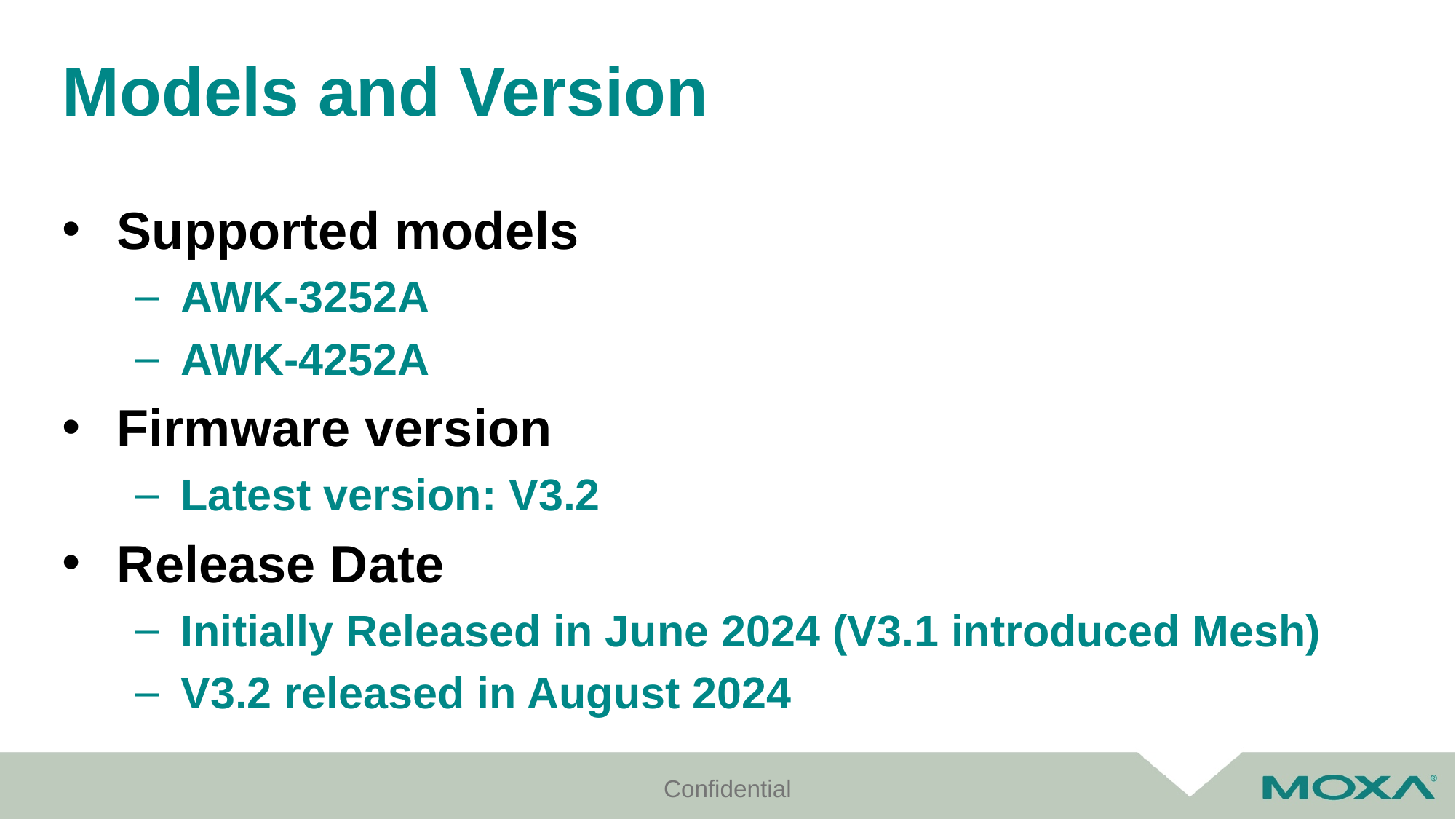

# Models and Version
Supported models
AWK-3252A
AWK-4252A
Firmware version
Latest version: V3.2
Release Date
Initially Released in June 2024 (V3.1 introduced Mesh)
V3.2 released in August 2024